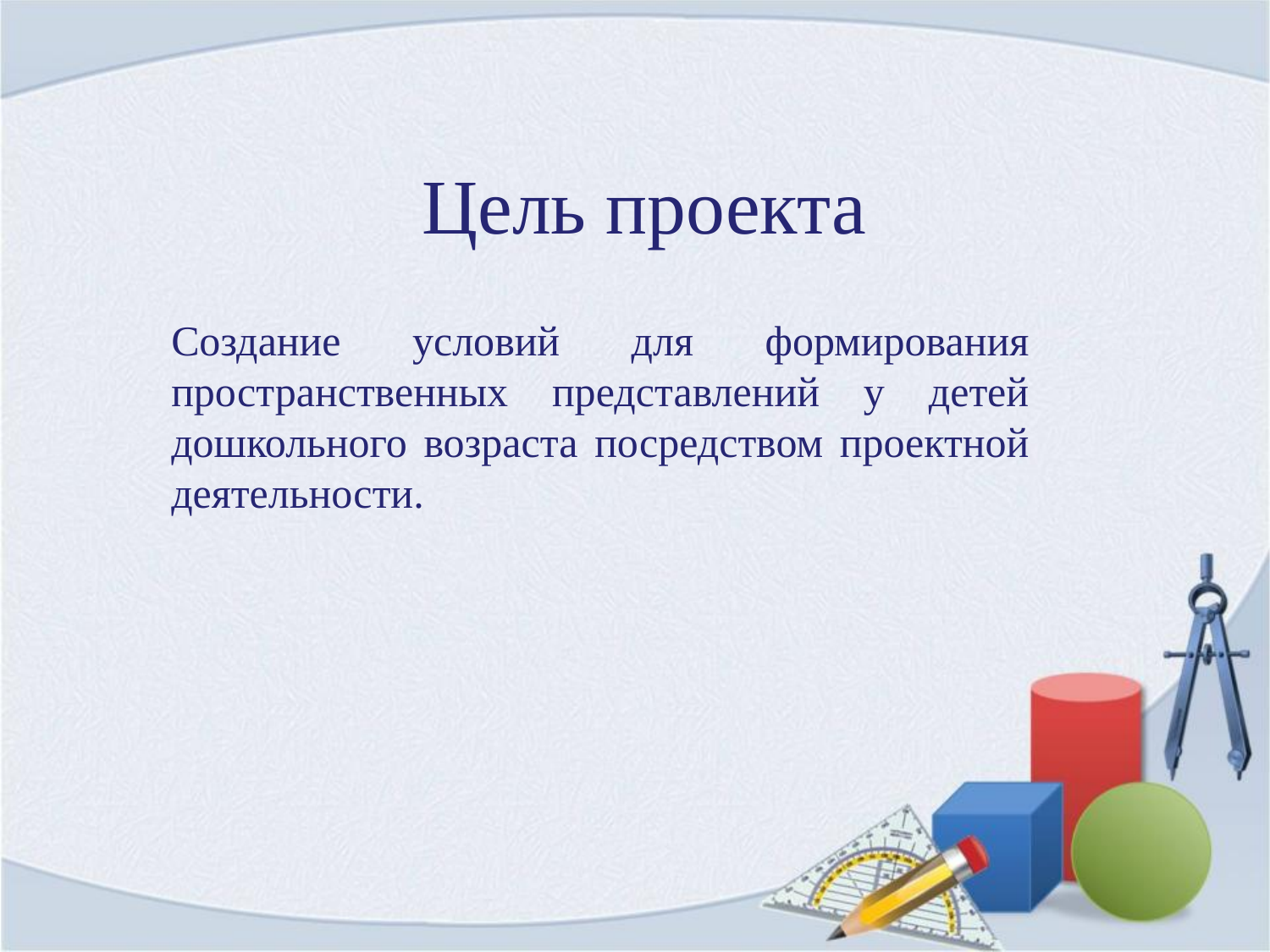

# Цель проекта
Создание условий для формирования пространственных представлений у детей дошкольного возраста посредством проектной деятельности.